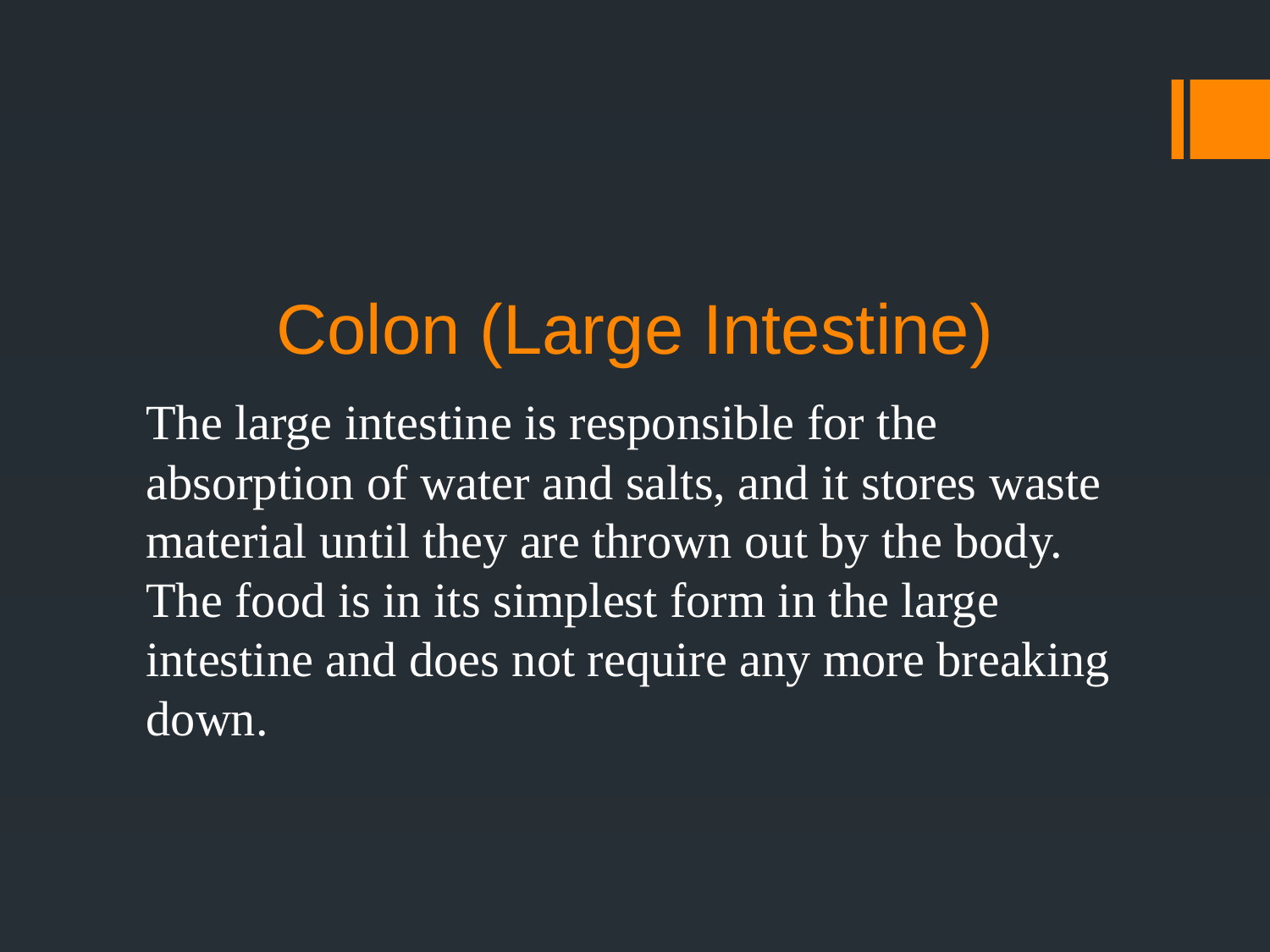

# Colon (Large Intestine)
The large intestine is responsible for the absorption of water and salts, and it stores waste material until they are thrown out by the body. The food is in its simplest form in the large intestine and does not require any more breaking down.